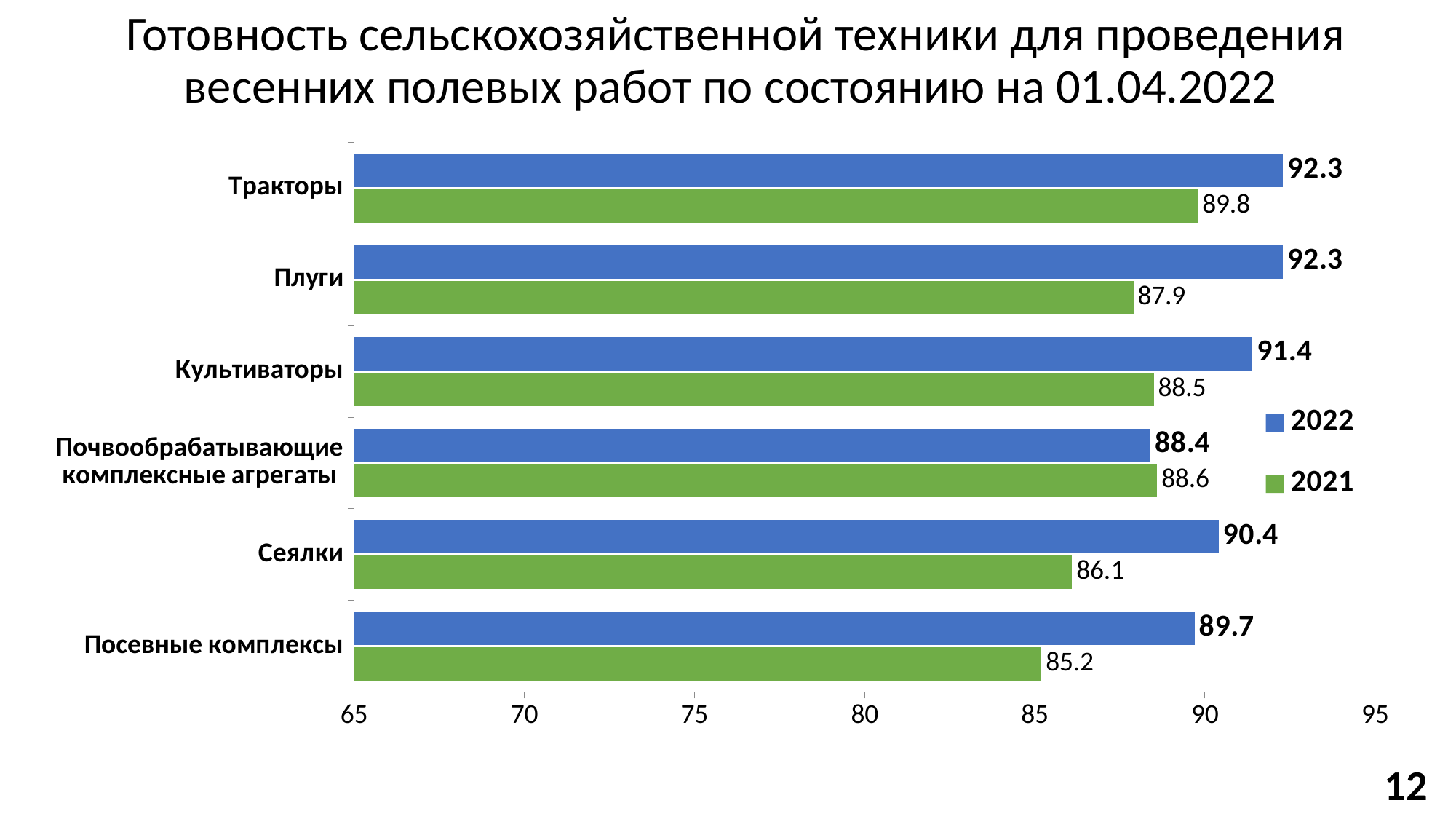

# Готовность сельскохозяйственной техники для проведения весенних полевых работ по состоянию на 01.04.2022

### Chart

| Category | 2021 | 2022 |
|---|---|---|
| Посевные комплексы | 85.2 | 89.7 |
| Сеялки | 86.1 | 90.4 |
| Почвообрабатывающие комплексные агрегаты | 88.6 | 88.4 |
| Культиваторы | 88.5 | 91.4 |
| Плуги | 87.9 | 92.3 |
| Тракторы | 89.8 | 92.3 |
12